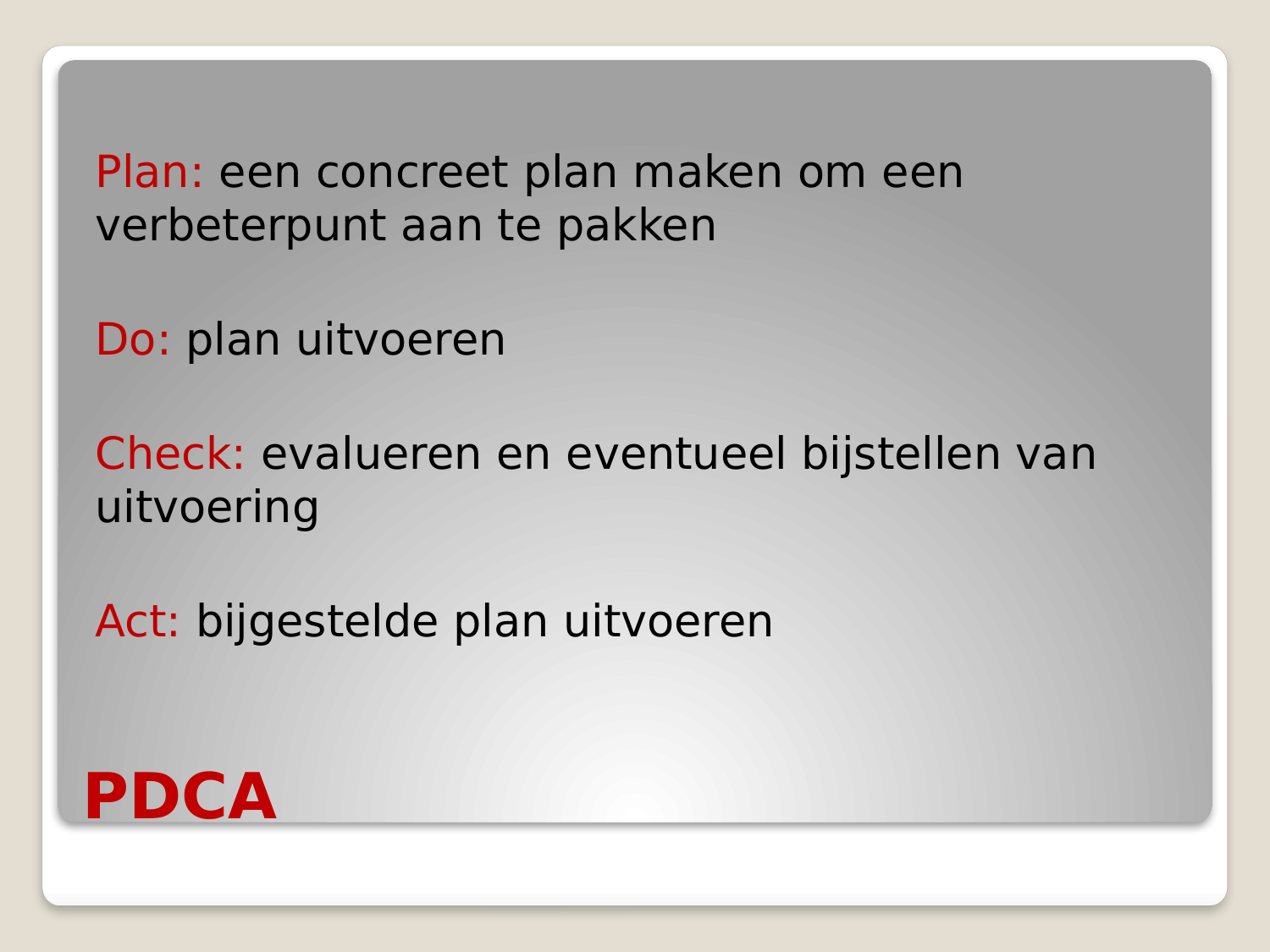

Plan: een concreet plan maken om een verbeterpunt aan te pakken

Do: plan uitvoeren

Check: evalueren en eventueel bijstellen van uitvoering

Act: bijgestelde plan uitvoeren
# PDCA